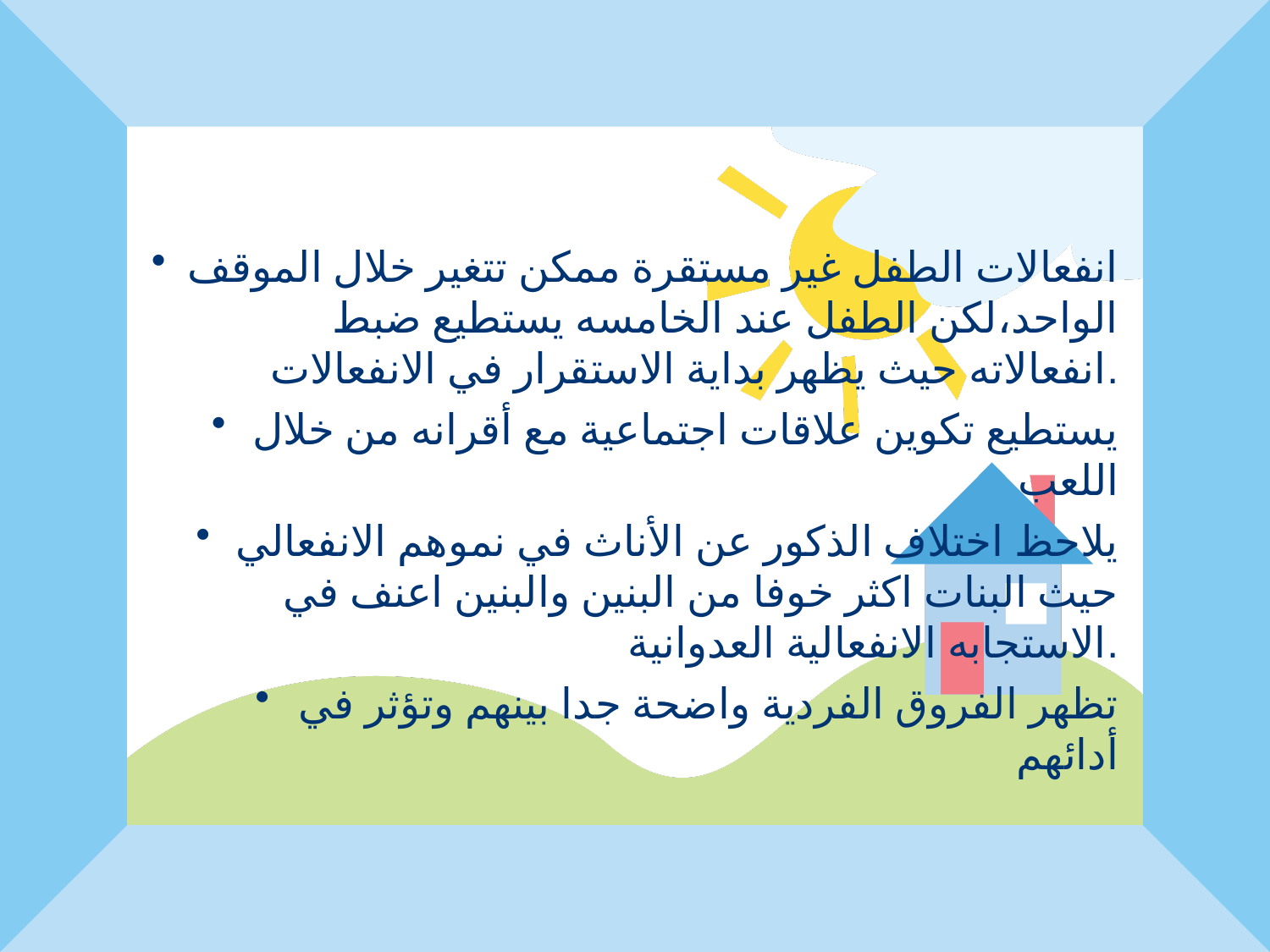

انفعالات الطفل غير مستقرة ممكن تتغير خلال الموقف الواحد،لكن الطفل عند الخامسه يستطيع ضبط انفعالاته حيث يظهر بداية الاستقرار في الانفعالات.
يستطيع تكوين علاقات اجتماعية مع أقرانه من خلال اللعب
يلاحظ اختلاف الذكور عن الأناث في نموهم الانفعالي حيث البنات اكثر خوفا من البنين والبنين اعنف في الاستجابه الانفعالية العدوانية.
تظهر الفروق الفردية واضحة جدا بينهم وتؤثر في أدائهم